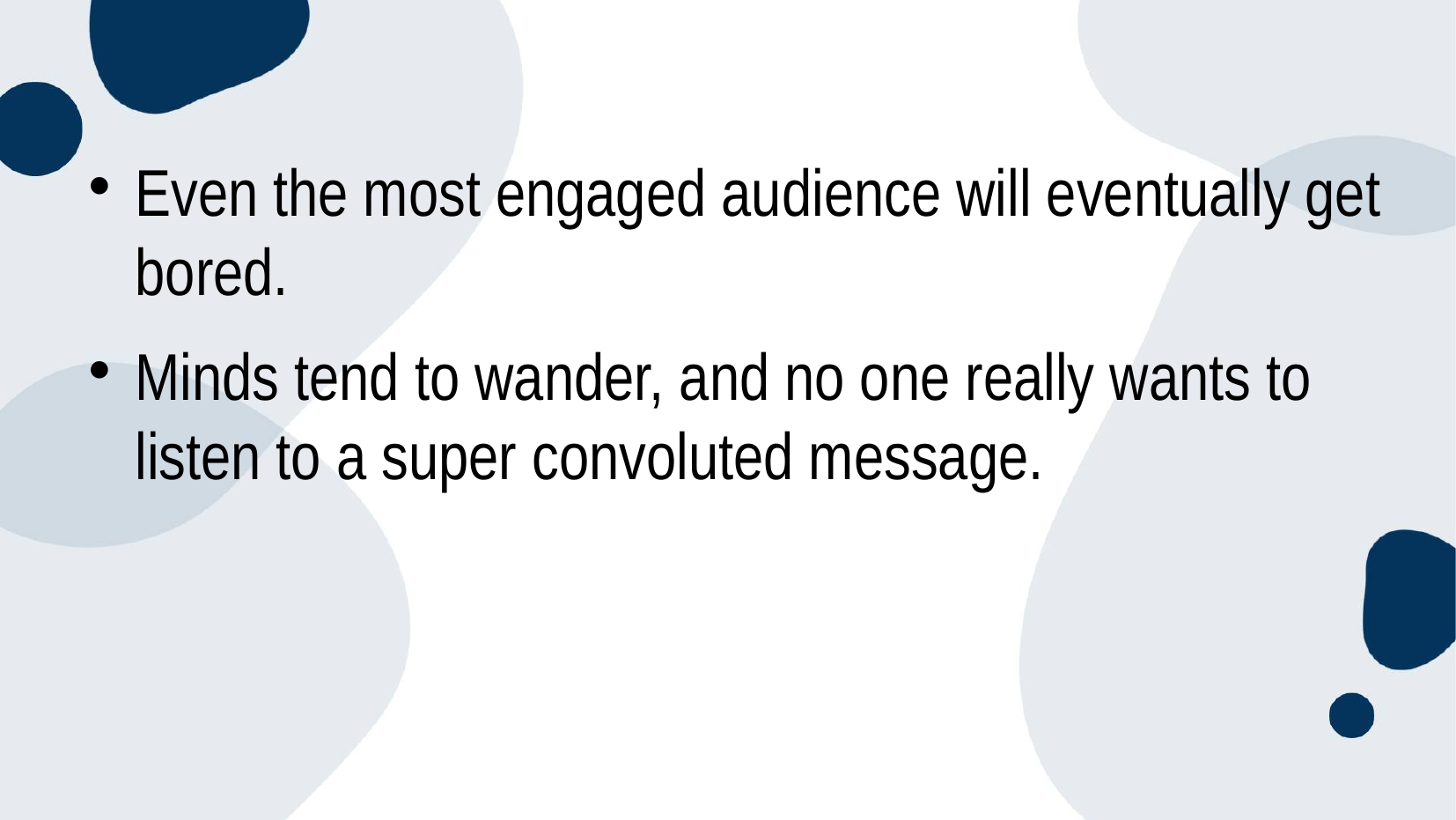

#
Even the most engaged audience will eventually get bored.
Minds tend to wander, and no one really wants to listen to a super convoluted message.